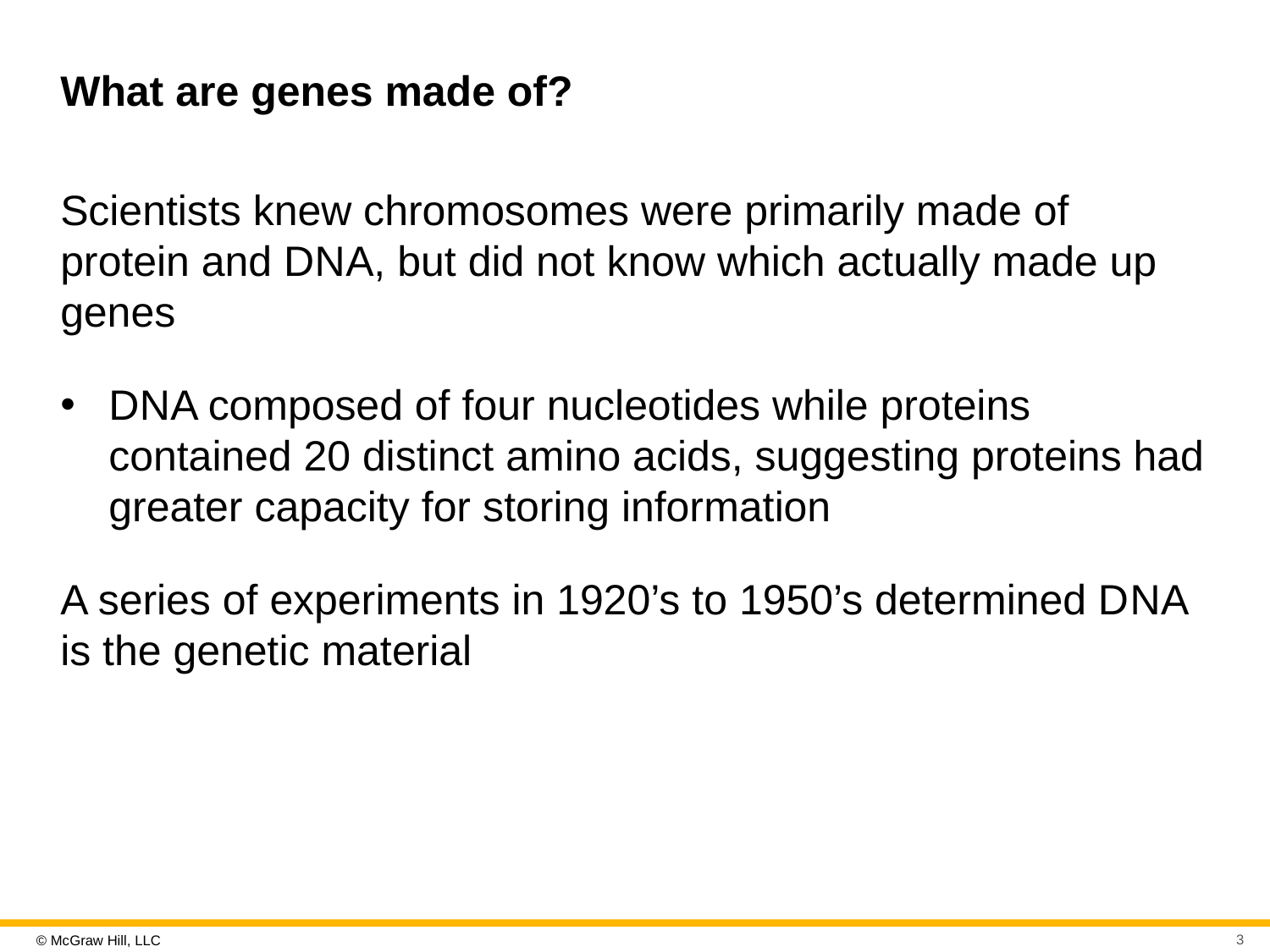

# What are genes made of?
Scientists knew chromosomes were primarily made of protein and D N A, but did not know which actually made up genes
D N A composed of four nucleotides while proteins contained 20 distinct amino acids, suggesting proteins had greater capacity for storing information
A series of experiments in 1920’s to 1950’s determined D N A is the genetic material
3